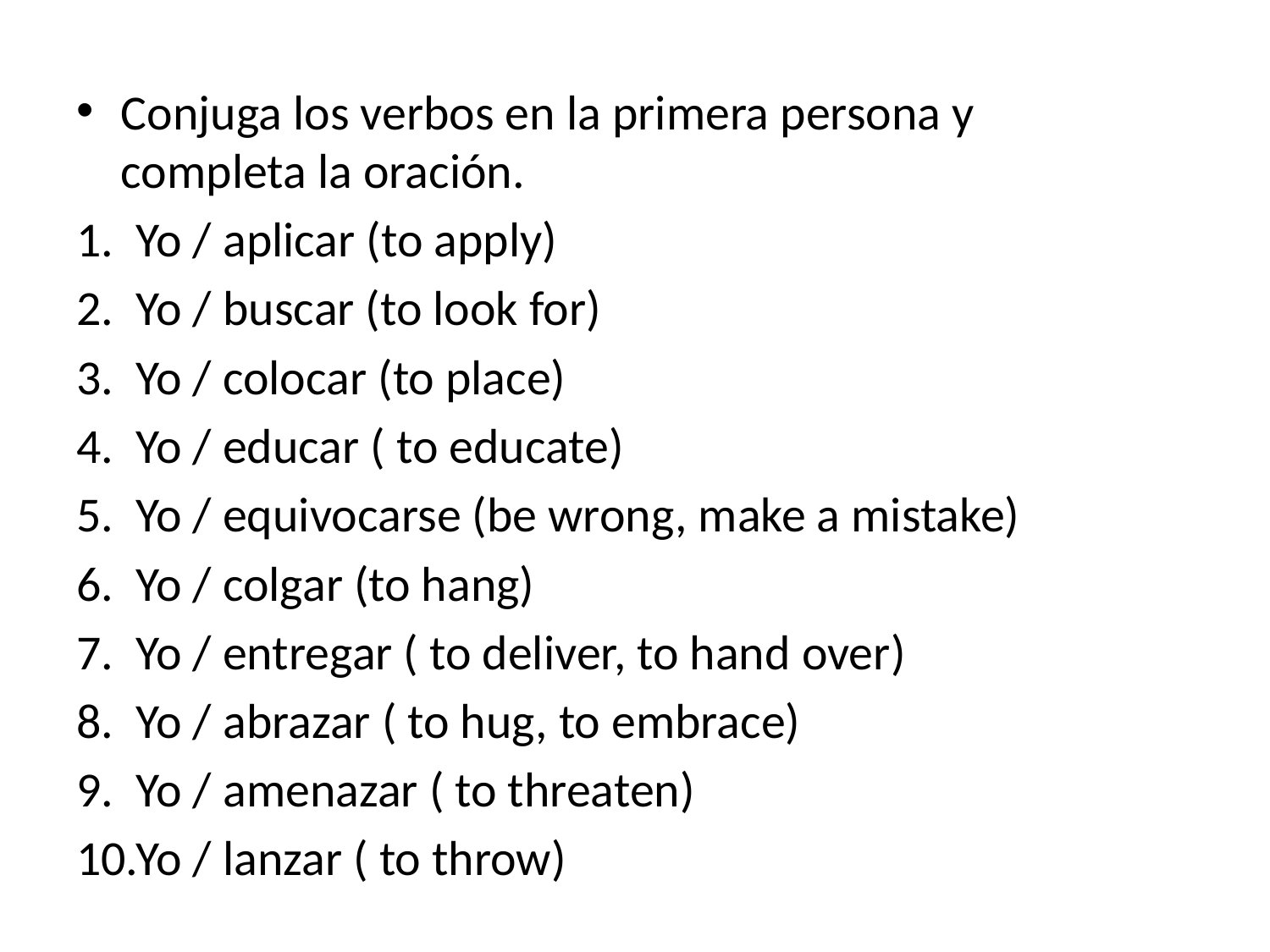

#
Conjuga los verbos en la primera persona y completa la oración.
Yo / aplicar (to apply)
Yo / buscar (to look for)
Yo / colocar (to place)
Yo / educar ( to educate)
Yo / equivocarse (be wrong, make a mistake)
Yo / colgar (to hang)
Yo / entregar ( to deliver, to hand over)
Yo / abrazar ( to hug, to embrace)
Yo / amenazar ( to threaten)
Yo / lanzar ( to throw)